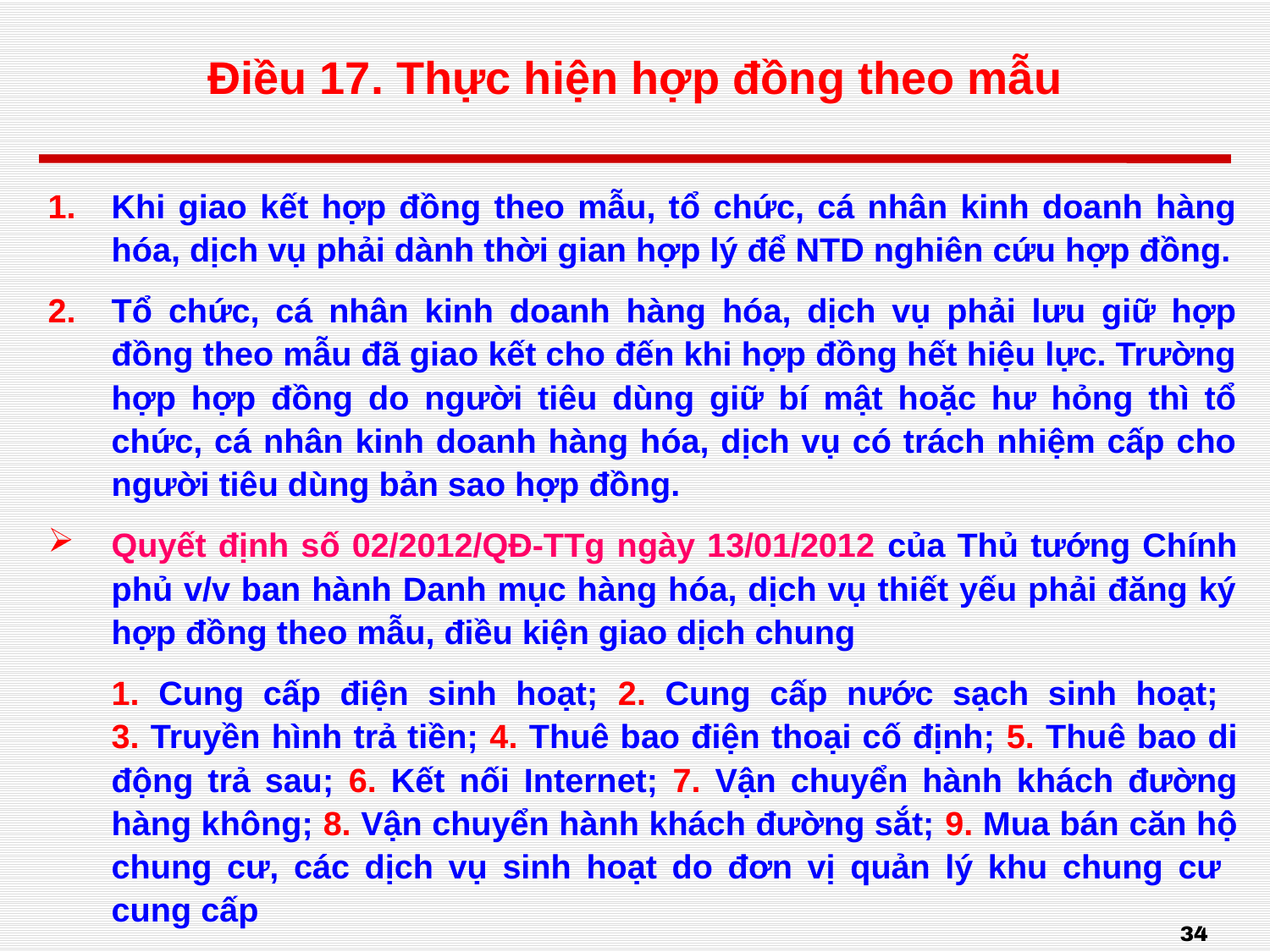

# Điều 17. Thực hiện hợp đồng theo mẫu
Khi giao kết hợp đồng theo mẫu, tổ chức, cá nhân kinh doanh hàng hóa, dịch vụ phải dành thời gian hợp lý để NTD nghiên cứu hợp đồng.
Tổ chức, cá nhân kinh doanh hàng hóa, dịch vụ phải lưu giữ hợp đồng theo mẫu đã giao kết cho đến khi hợp đồng hết hiệu lực. Trường hợp hợp đồng do người tiêu dùng giữ bí mật hoặc hư hỏng thì tổ chức, cá nhân kinh doanh hàng hóa, dịch vụ có trách nhiệm cấp cho người tiêu dùng bản sao hợp đồng.
Quyết định số 02/2012/QĐ-TTg ngày 13/01/2012 của Thủ tướng Chính phủ v/v ban hành Danh mục hàng hóa, dịch vụ thiết yếu phải đăng ký hợp đồng theo mẫu, điều kiện giao dịch chung
 Cung cấp điện sinh hoạt; 2. Cung cấp nước sạch sinh hoạt;
3. Truyền hình trả tiền; 4. Thuê bao điện thoại cố định; 5. Thuê bao di động trả sau; 6. Kết nối Internet; 7. Vận chuyển hành khách đường hàng không; 8. Vận chuyển hành khách đường sắt; 9. Mua bán căn hộ chung cư, các dịch vụ sinh hoạt do đơn vị quản lý khu chung cư
cung cấp